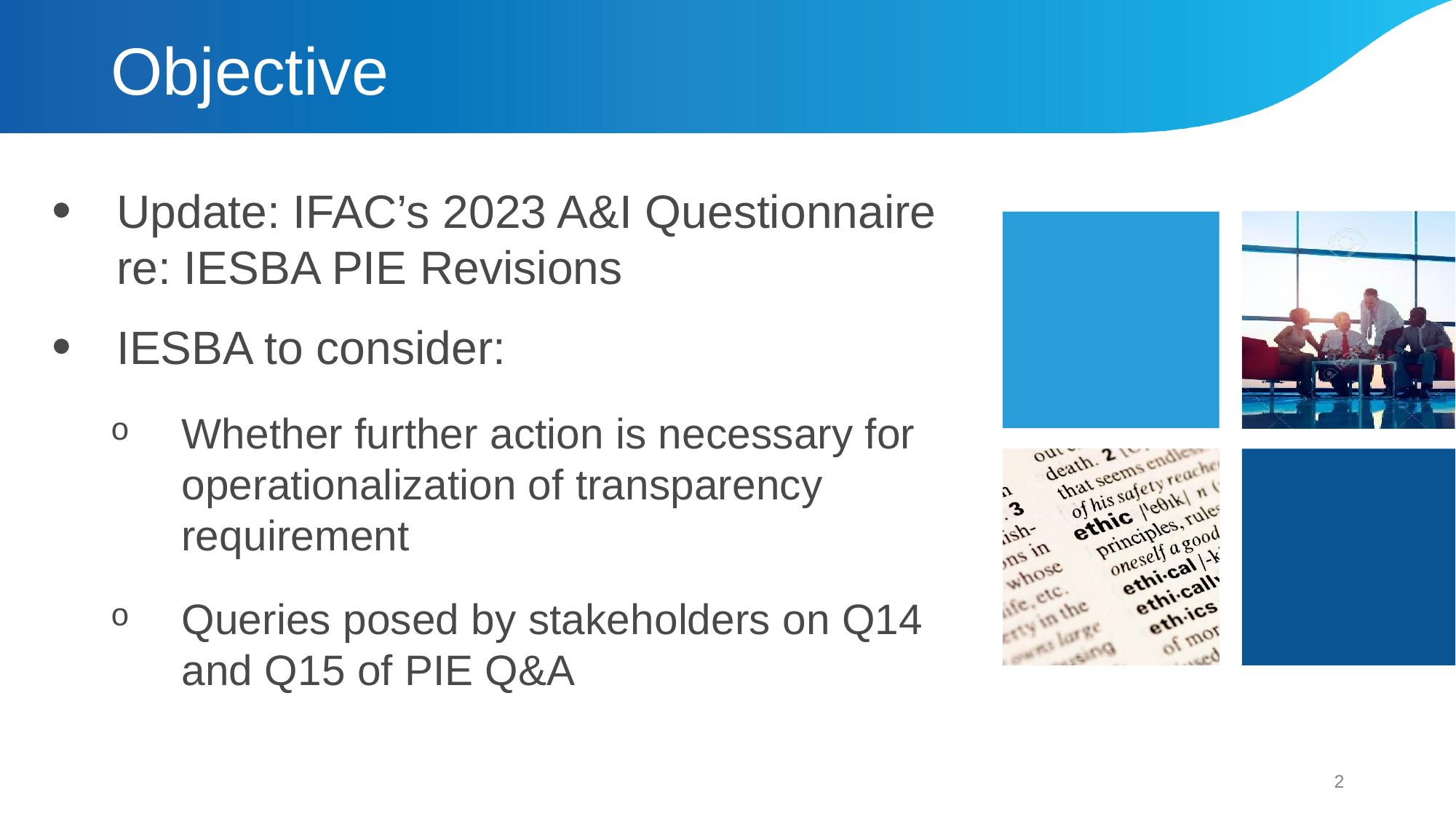

# Objective
Update: IFAC’s 2023 A&I Questionnaire re: IESBA PIE Revisions
IESBA to consider:
Whether further action is necessary for operationalization of transparency requirement
Queries posed by stakeholders on Q14 and Q15 of PIE Q&A
2